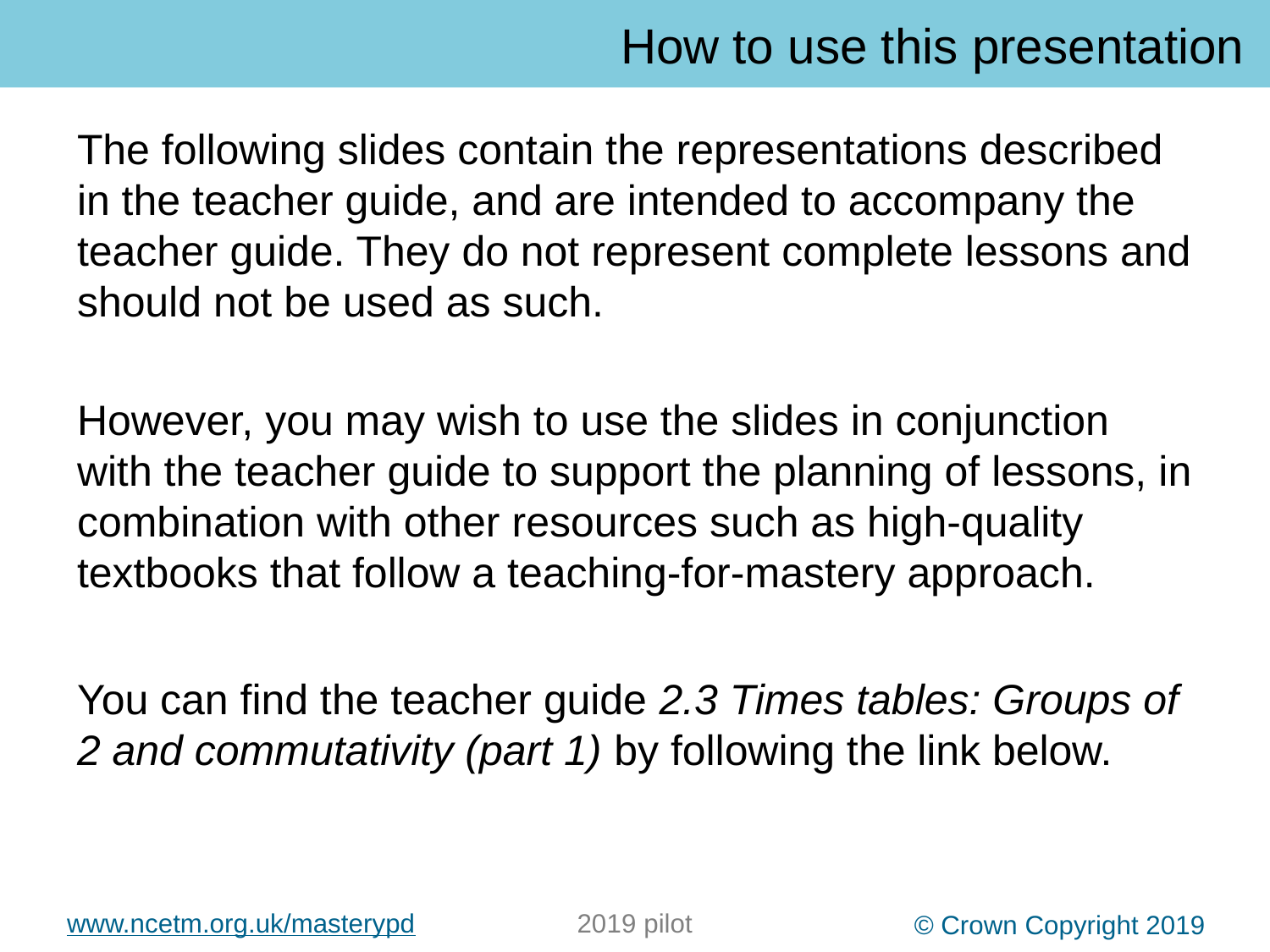

How to use this presentation
You can find the teacher guide 2.3 Times tables: Groups of 2 and commutativity (part 1) by following the link below.